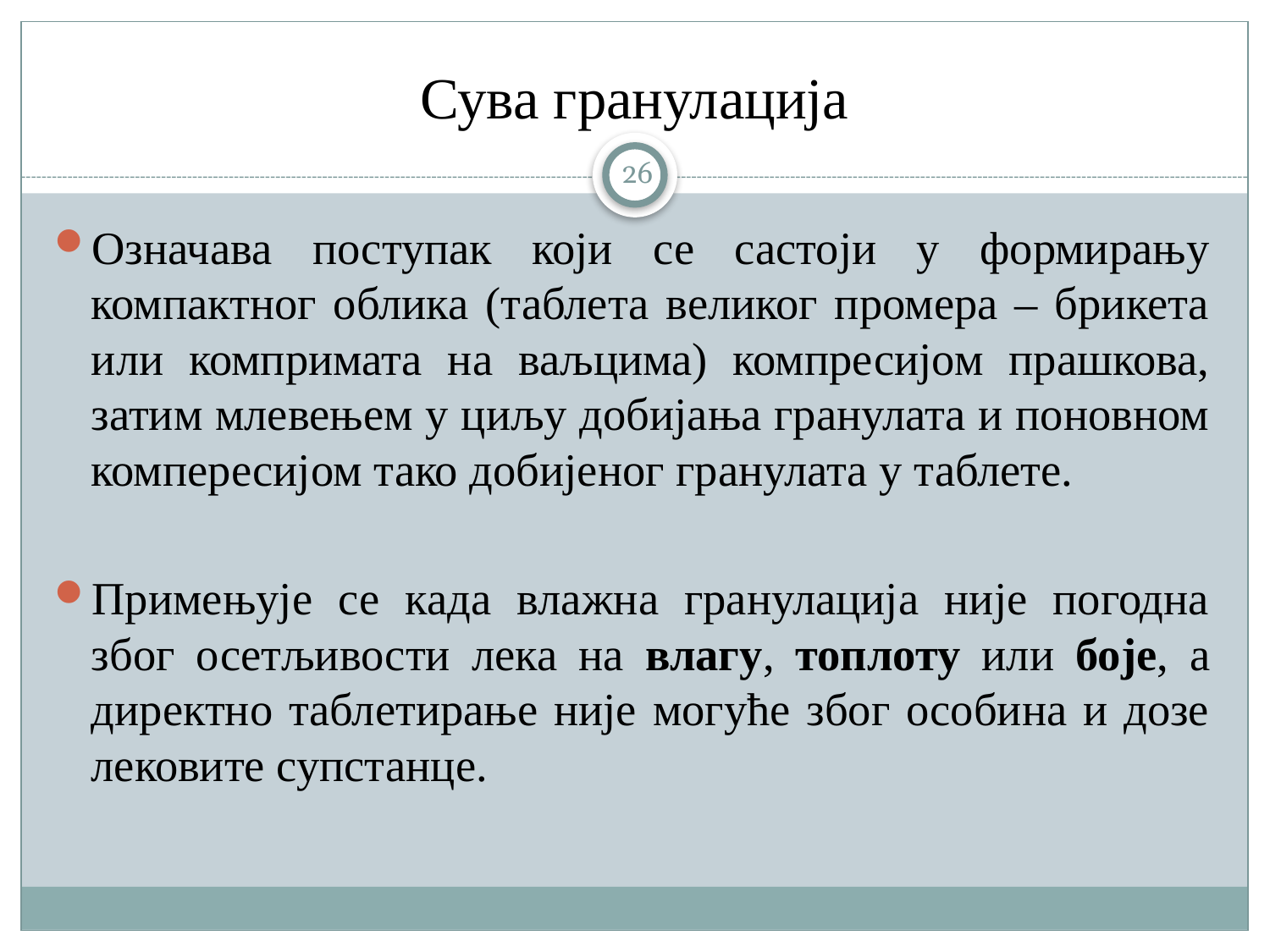

# Сува гранулација
26
Означава поступак који се састоји у формирању компактног облика (таблета великог промера – брикета или компримата на ваљцима) компресијом прашкова, затим млевењем у циљу добијања гранулата и поновном компересијом тако добијеног гранулата у таблете.

Примењује се када влажна гранулација није погодна због осетљивости лека на влагу, топлоту или боје, а директно таблетирање није могуће због особина и дозе лековите супстанце.